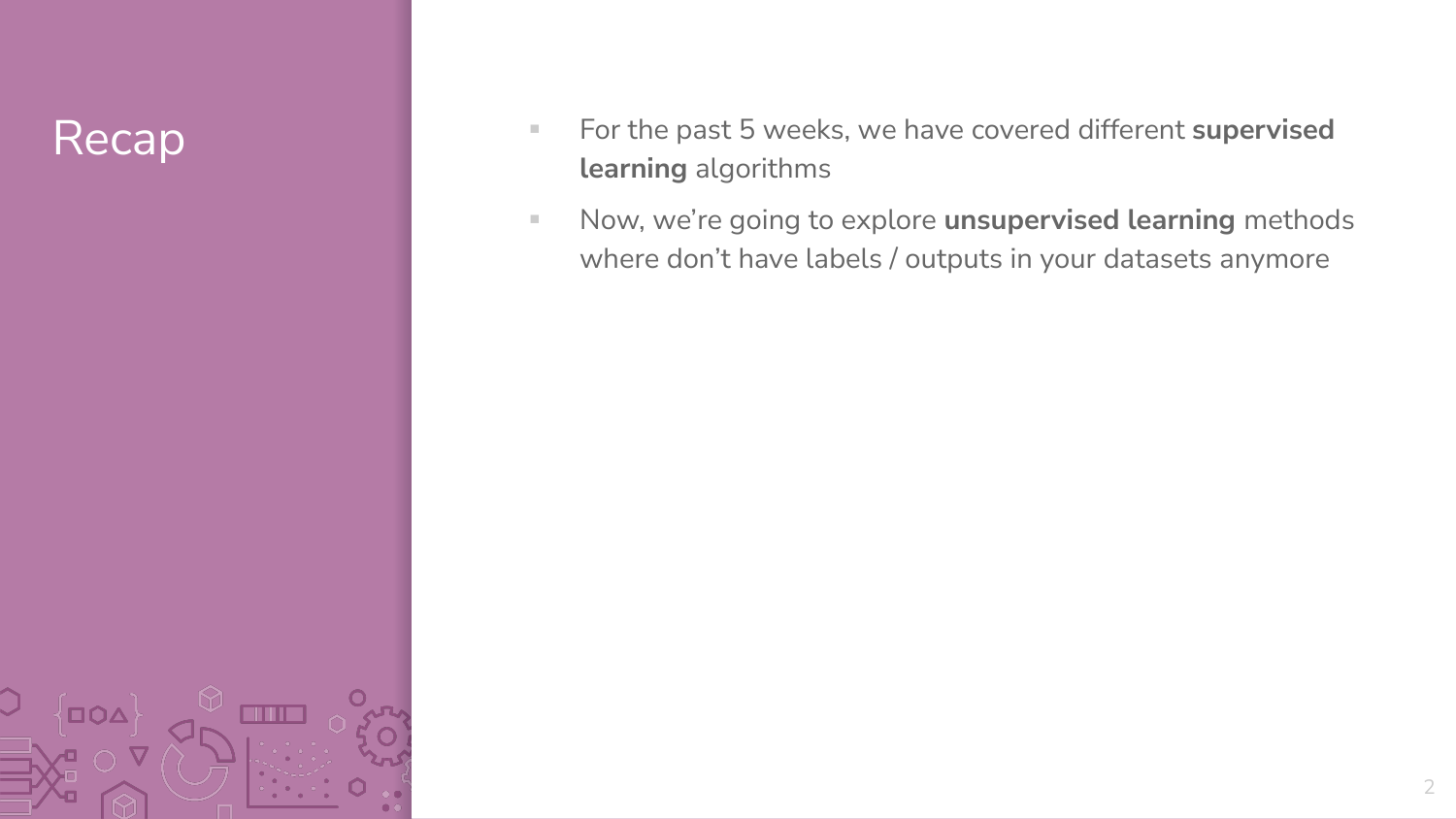

# Recap
For the past 5 weeks, we have covered different supervised learning algorithms
Now, we’re going to explore unsupervised learning methods where don’t have labels / outputs in your datasets anymore
2